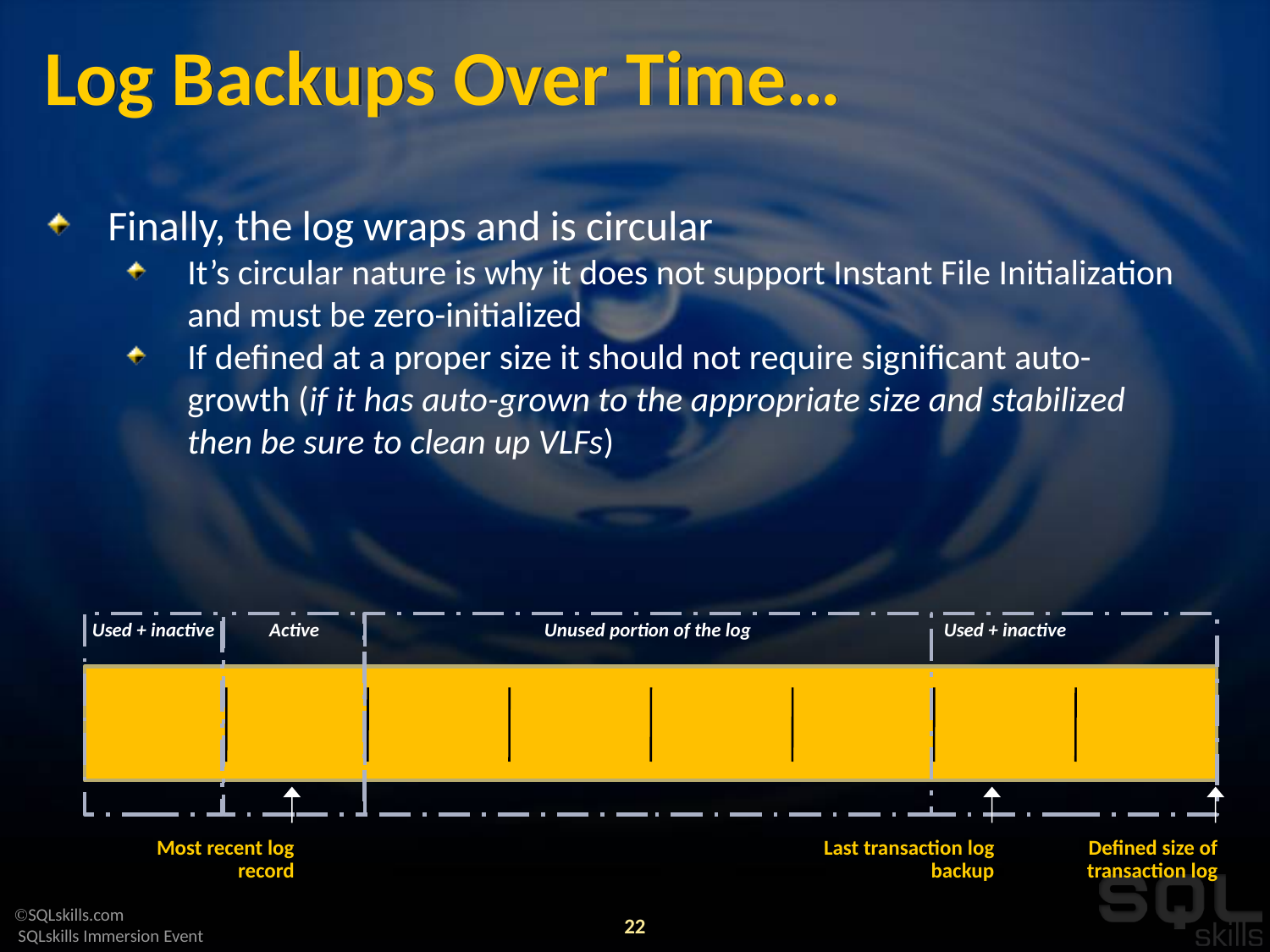

# Log Backups Over Time…
Finally, the log wraps and is circular
It’s circular nature is why it does not support Instant File Initialization and must be zero-initialized
If defined at a proper size it should not require significant auto-growth (if it has auto-grown to the appropriate size and stabilized then be sure to clean up VLFs)

Used + inactive
Active
Unused portion of the log
Used + inactive

Most recent log record
Last transaction log backup
Defined size of transaction log
22